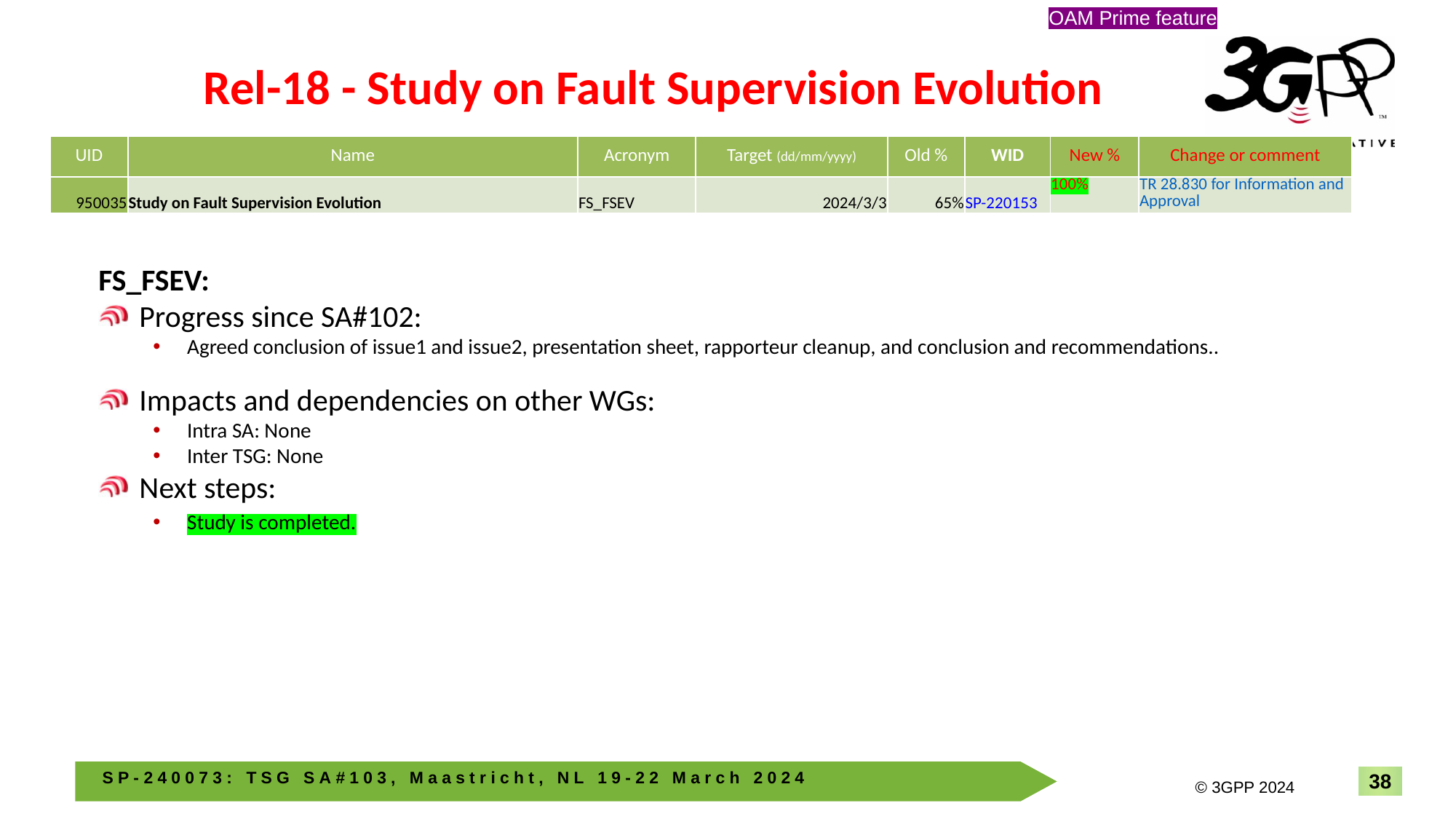

OAM Prime feature
# Rel-18 - Study on Fault Supervision Evolution
| UID | Name | Acronym | Target (dd/mm/yyyy) | Old % | WID | New % | Change or comment |
| --- | --- | --- | --- | --- | --- | --- | --- |
| 950035 | Study on Fault Supervision Evolution | FS\_FSEV | 2024/3/3 | 65% | SP-220153 | 100% | TR 28.830 for Information and Approval |
FS_FSEV:
Progress since SA#102:
Agreed conclusion of issue1 and issue2, presentation sheet, rapporteur cleanup, and conclusion and recommendations..

Impacts and dependencies on other WGs:
Intra SA: None
Inter TSG: None
Next steps:
Study is completed.